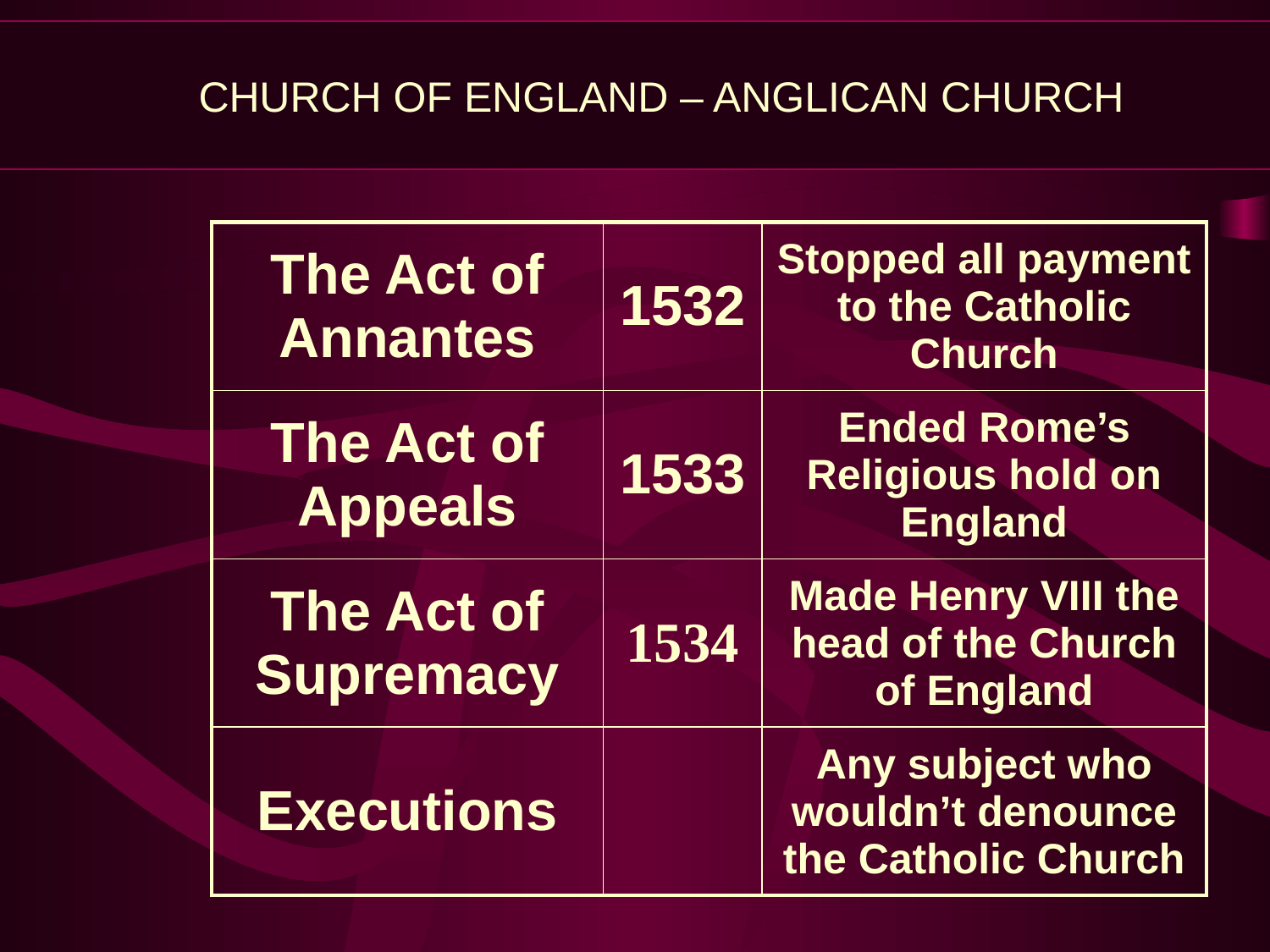

CHURCH OF ENGLAND – ANGLICAN CHURCH
| The Act of Annantes | 1532 | Stopped all payment to the Catholic Church |
| --- | --- | --- |
| The Act of Appeals | 1533 | Ended Rome’s Religious hold on England |
| The Act of Supremacy | 1534 | Made Henry VIII the head of the Church of England |
| Executions |  | Any subject who wouldn’t denounce the Catholic Church |
|  |
| --- |